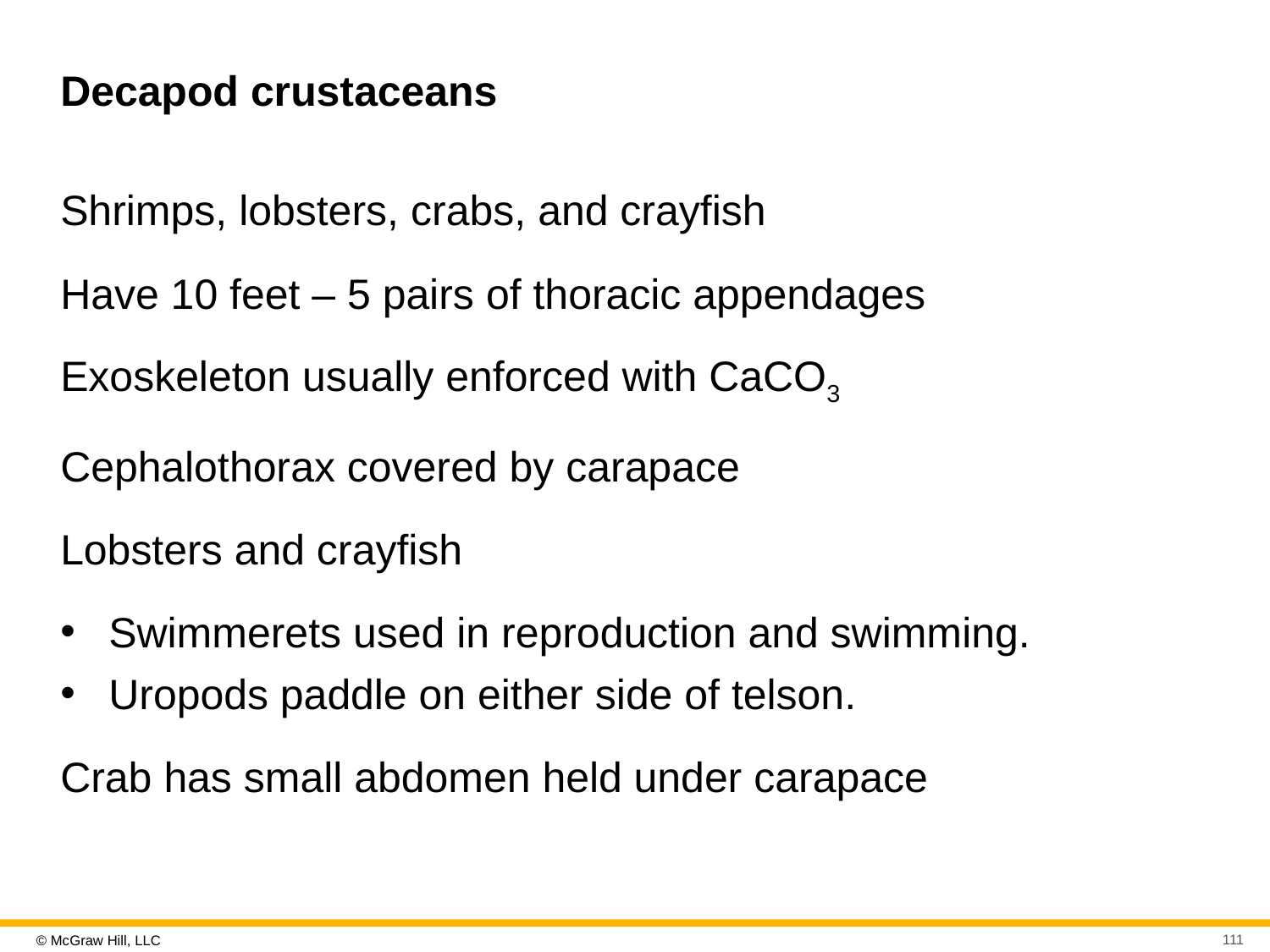

# Decapod crustaceans
Shrimps, lobsters, crabs, and crayfish
Have 10 feet – 5 pairs of thoracic appendages
Exoskeleton usually enforced with CaCO3
Cephalothorax covered by carapace
Lobsters and crayfish
Swimmerets used in reproduction and swimming.
Uropods paddle on either side of telson.
Crab has small abdomen held under carapace
111